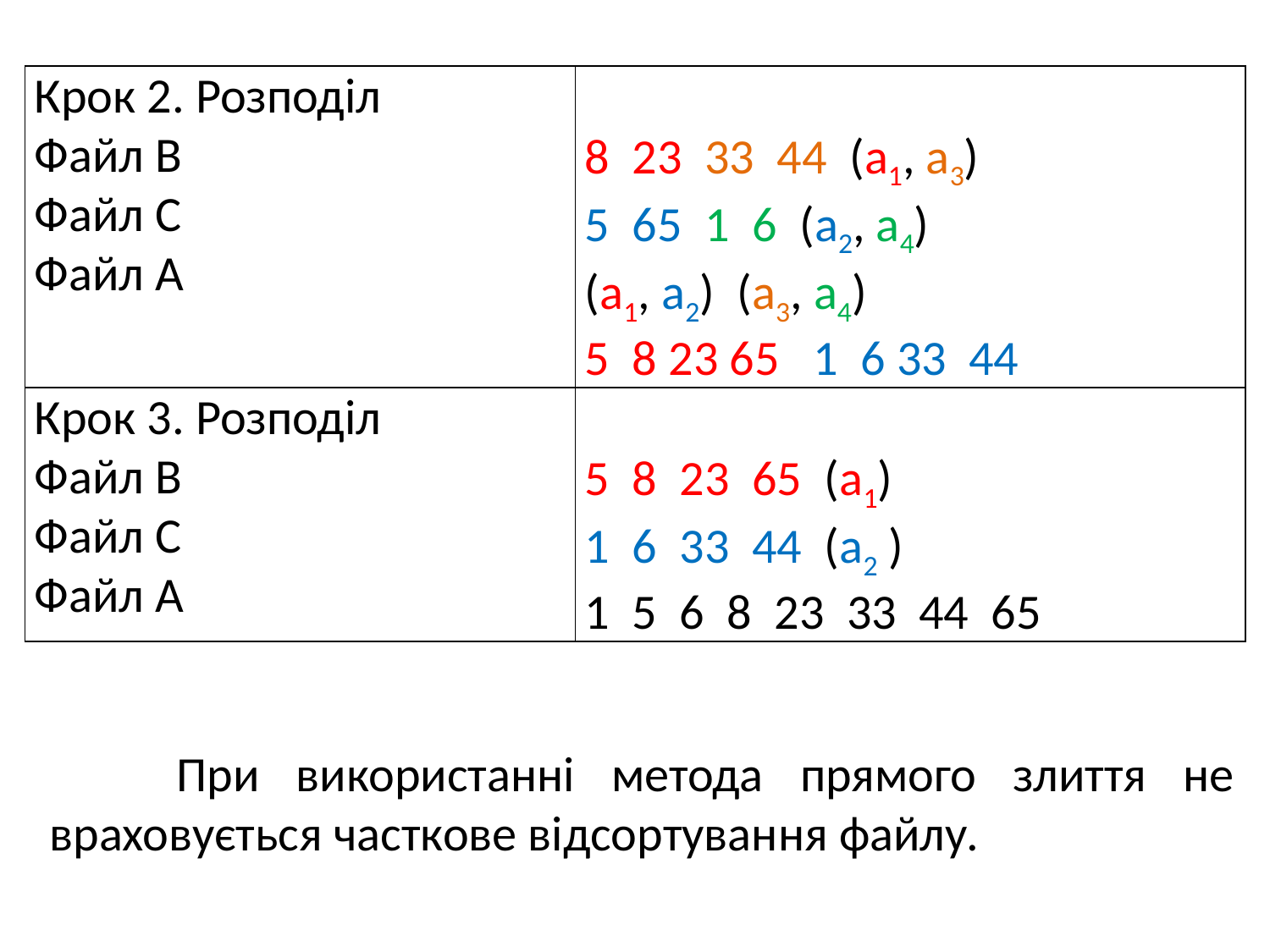

| Крок 2. Розподіл Файл В Файл С Файл А | 8 23 33 44 (а1, а3) 5 65 1 6 (а2, а4) (а1, а2) (а3, а4) 5 8 23 65 1 6 33 44 |
| --- | --- |
| Крок 3. Розподіл Файл В Файл С Файл А | 5 8 23 65 (а1) 1 6 33 44 (а2 ) 1 5 6 8 23 33 44 65 |
	При використанні метода прямого злиття не враховується часткове відсортування файлу.